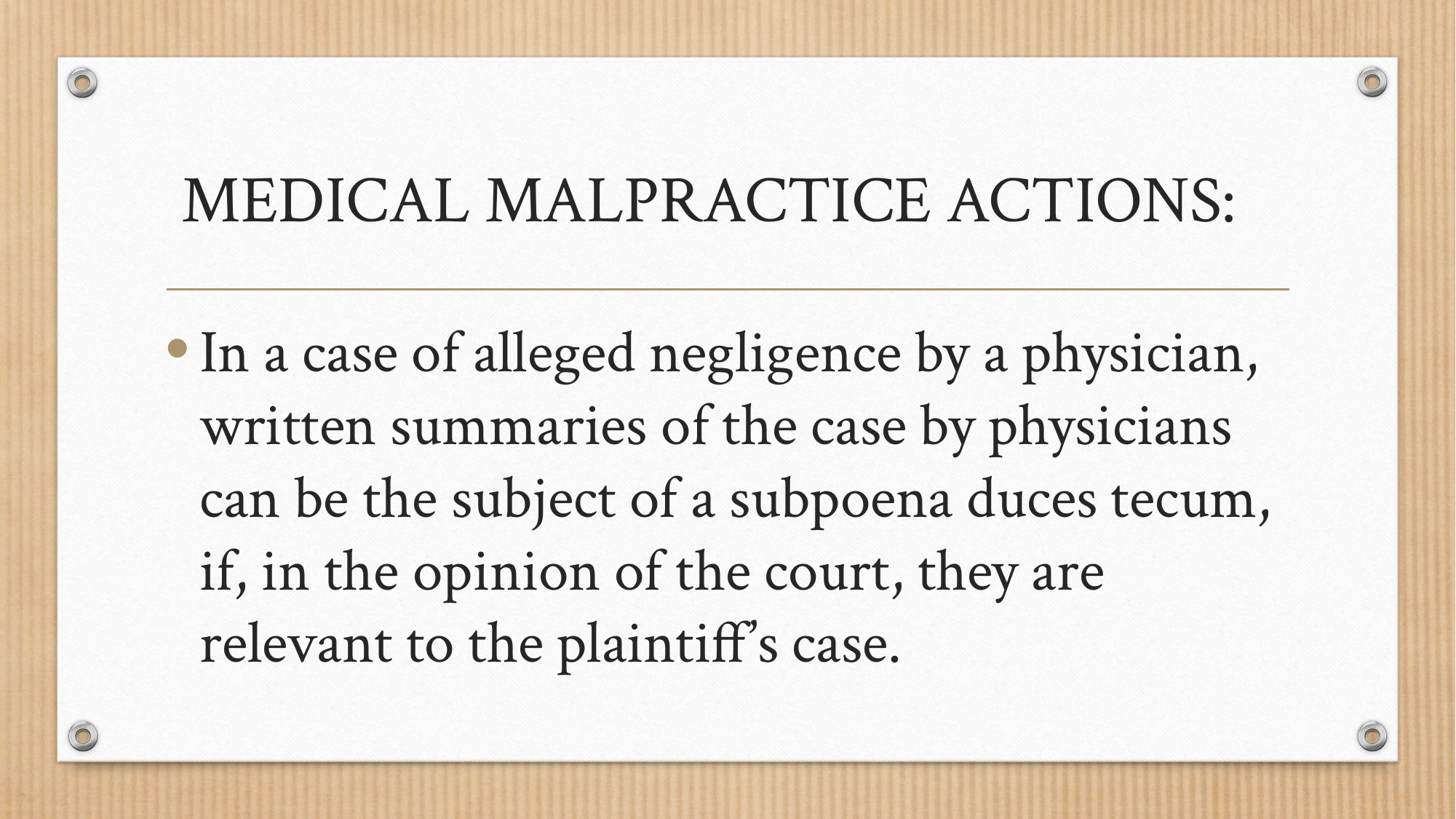

# MEDICAL MALPRACTICE ACTIONS:
In a case of alleged negligence by a physician, written summaries of the case by physicians can be the subject of a subpoena duces tecum, if, in the opinion of the court, they are relevant to the plaintiff’s case.